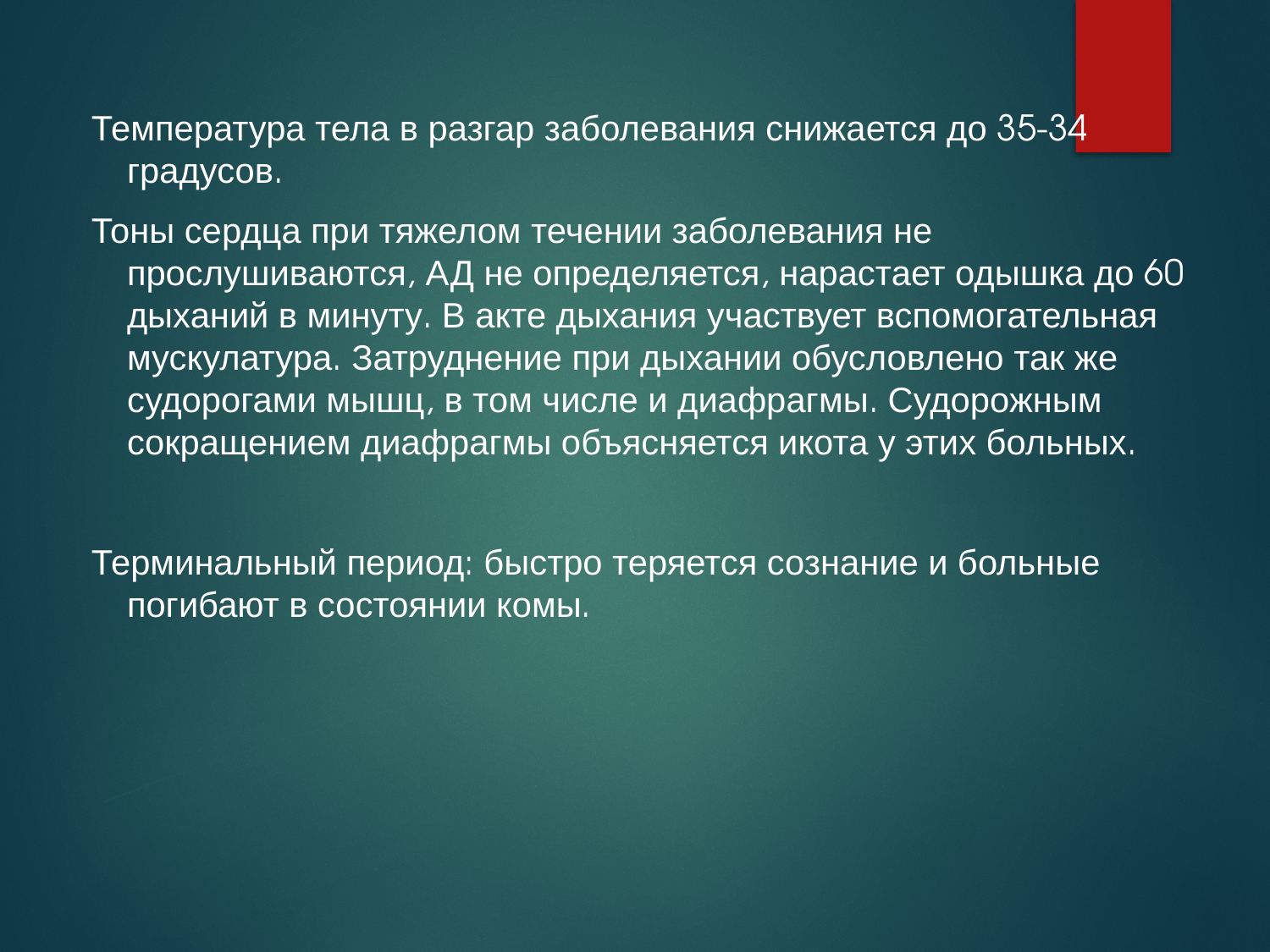

Температура тела в разгар заболевания снижается до 35-34 градусов.
Тоны сердца при тяжелом течении заболевания не прослушиваются, АД не определяется, нарастает одышка до 60  дыханий в минуту. В акте дыхания участвует вспомогательная мускулатура. Затруднение при дыхании обусловлено так же судорогами мышц, в том числе и диафрагмы. Судорожным сокращением диафрагмы объясняется икота у этих больных.

Терминальный период: быстро теряется сознание и больные погибают в состоянии комы.